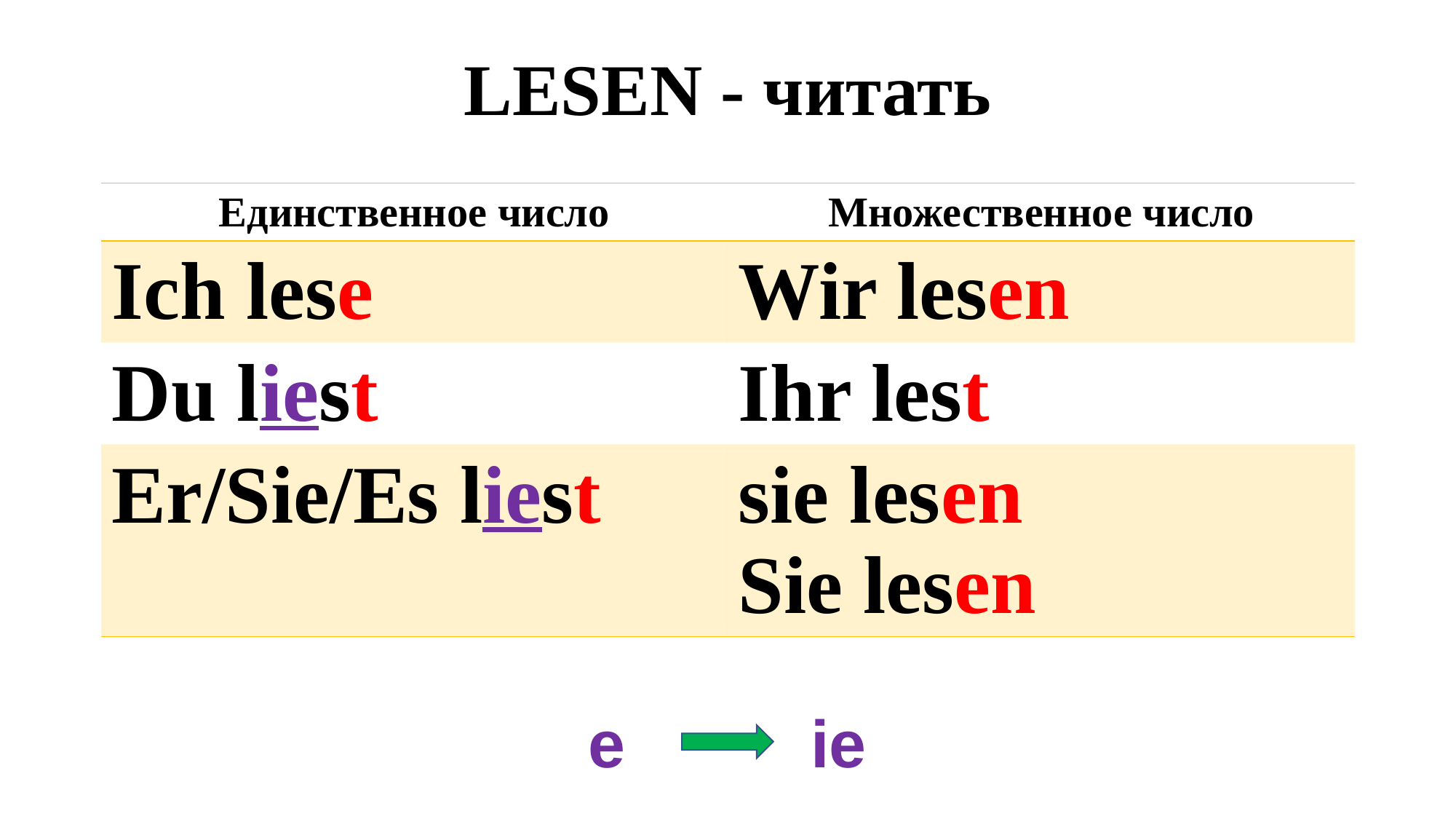

# LESEN - читать
| Единственное число | Множественное число |
| --- | --- |
| Ich lese | Wir lesen |
| Du liest | Ihr lest |
| Er/Sie/Es liest | sie lesen Sie lesen |
e          ie